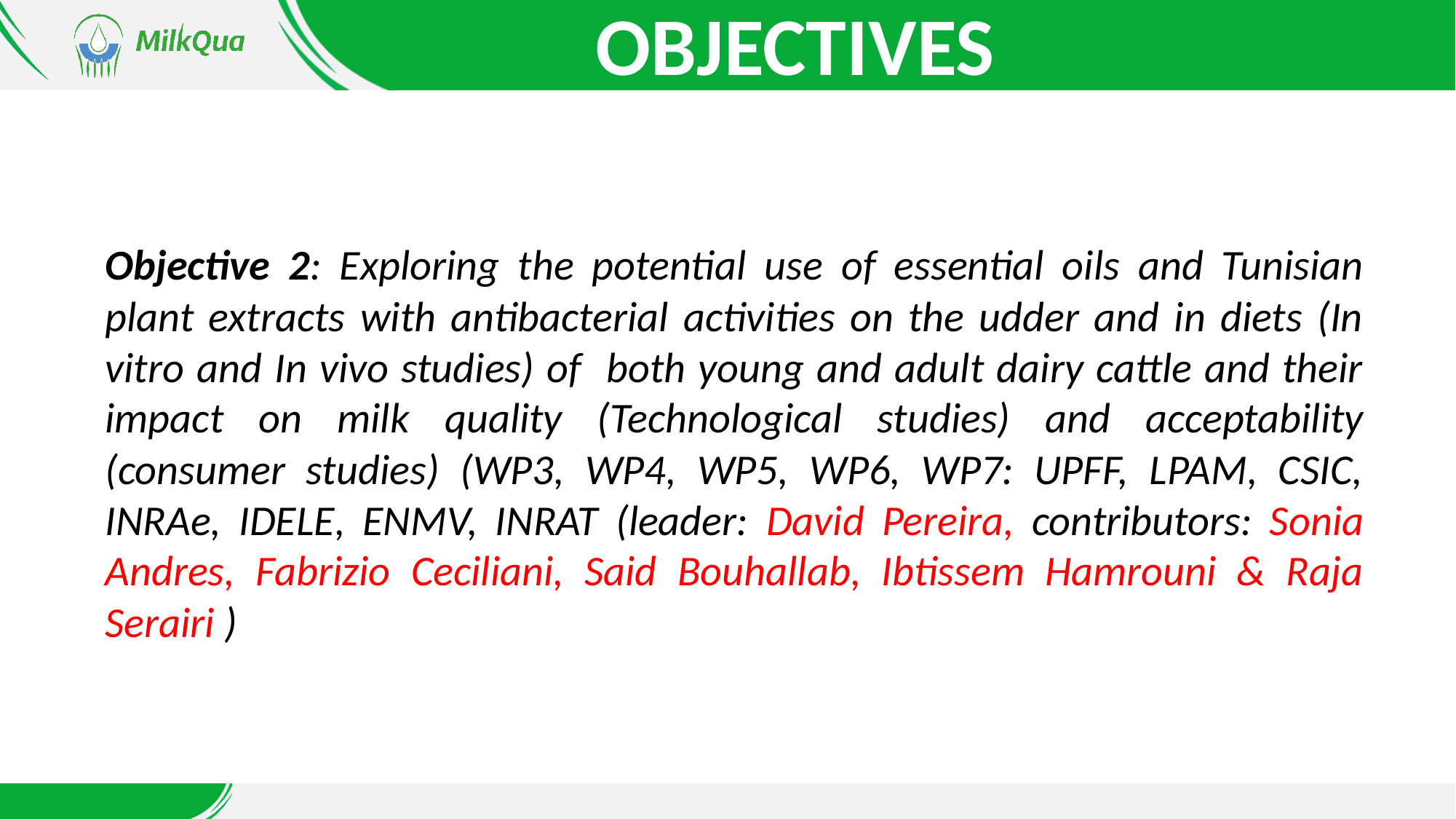

OBJECTIVES
Objective 2: Exploring the potential use of essential oils and Tunisian plant extracts with antibacterial activities on the udder and in diets (In vitro and In vivo studies) of  both young and adult dairy cattle and their impact on milk quality (Technological studies) and acceptability (consumer studies) (WP3, WP4, WP5, WP6, WP7: UPFF, LPAM, CSIC, INRAe, IDELE, ENMV, INRAT (leader: David Pereira, contributors: Sonia Andres, Fabrizio Ceciliani, Said Bouhallab, Ibtissem Hamrouni & Raja Serairi )